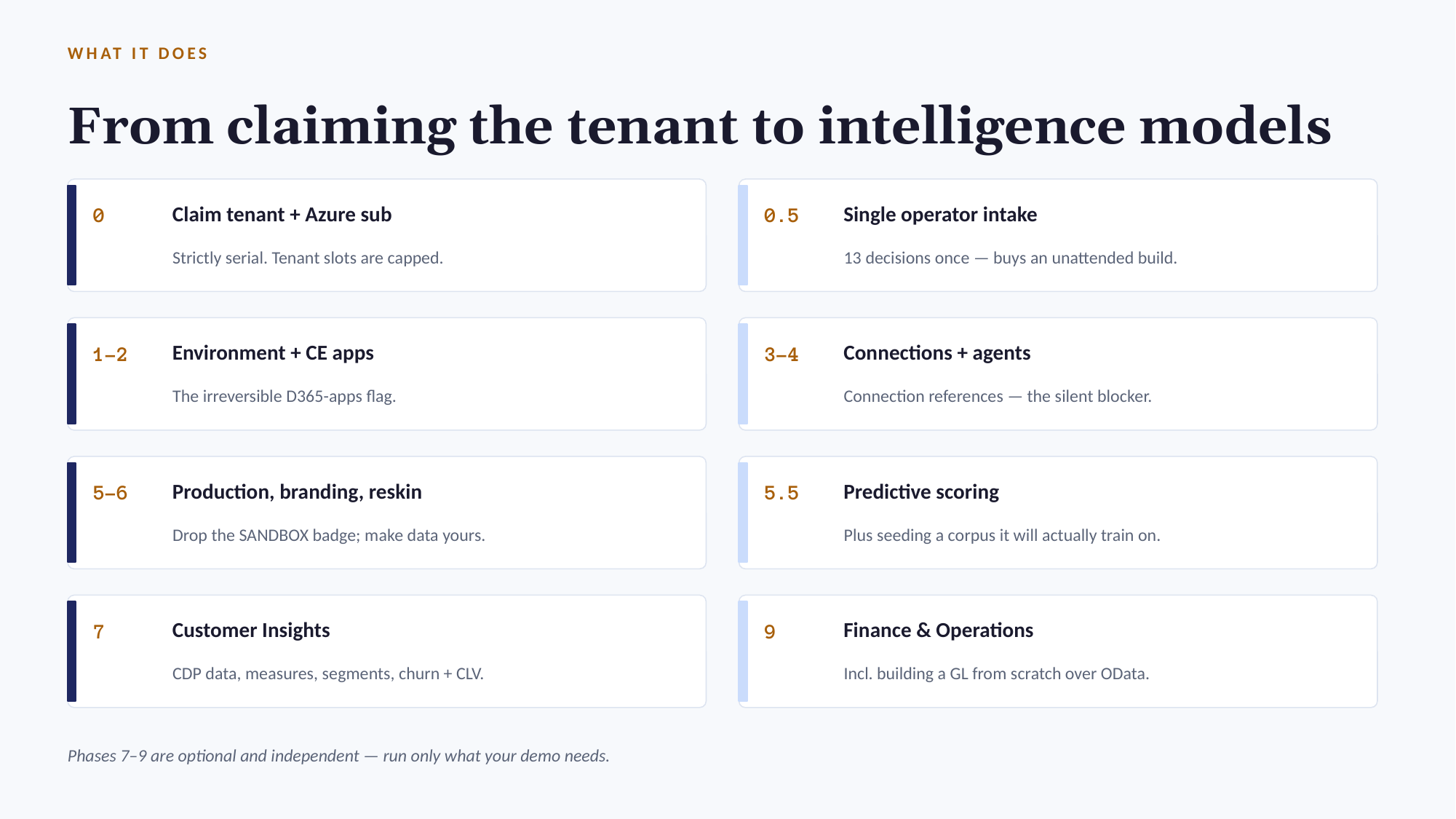

WHAT IT DOES
From claiming the tenant to intelligence models

Claim tenant + Azure sub
Single operator intake
0
0.5
Strictly serial. Tenant slots are capped.
13 decisions once — buys an unattended build.

Environment + CE apps
Connections + agents
1–2
3–4
The irreversible D365-apps flag.
Connection references — the silent blocker.

Production, branding, reskin
Predictive scoring
5–6
5.5
Drop the SANDBOX badge; make data yours.
Plus seeding a corpus it will actually train on.

Customer Insights
Finance & Operations
7
9
CDP data, measures, segments, churn + CLV.
Incl. building a GL from scratch over OData.
Phases 7–9 are optional and independent — run only what your demo needs.